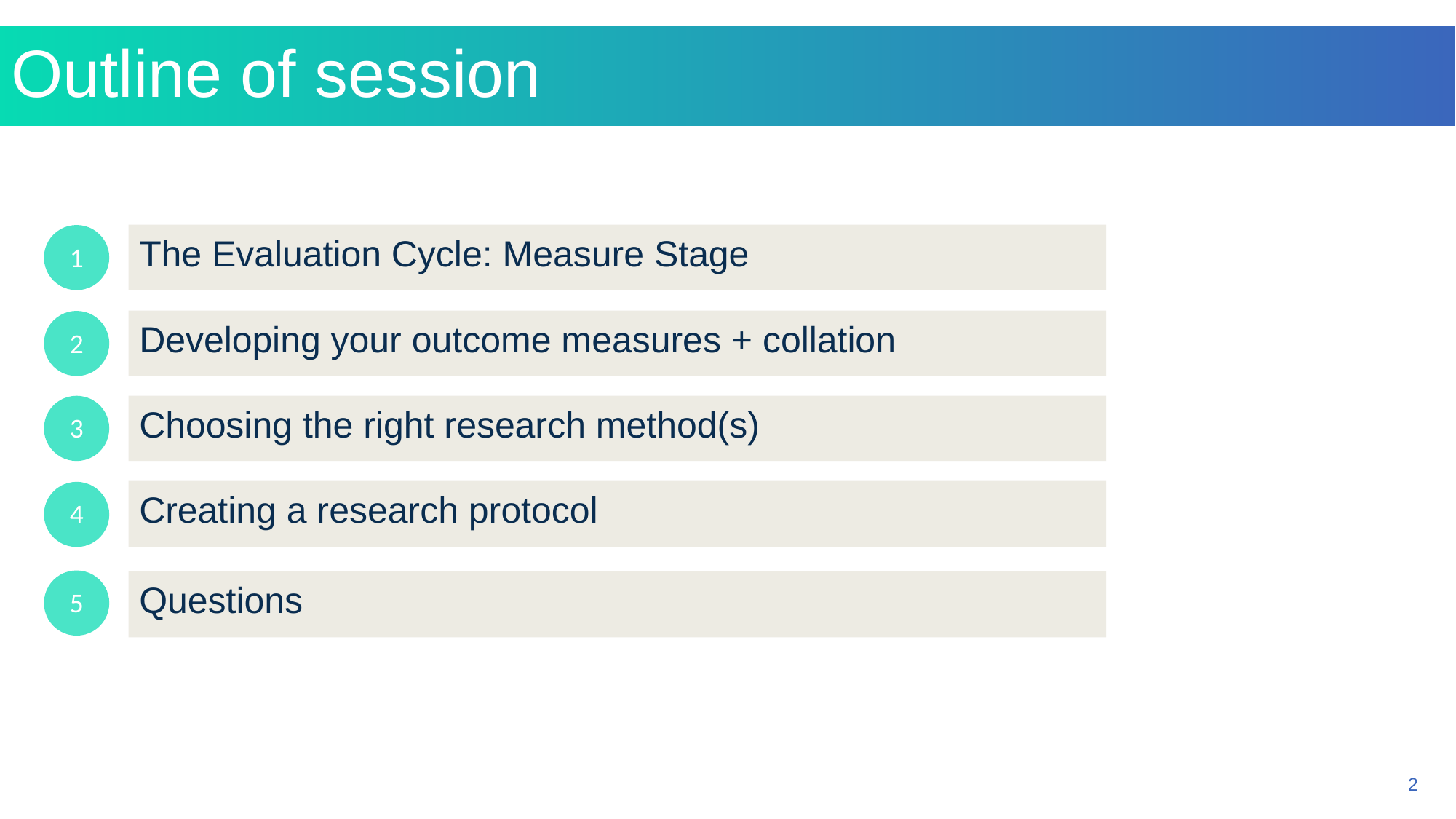

# Outline of session
The Evaluation Cycle: Measure Stage
1
Developing your outcome measures + collation

2
3
Choosing the right research method(s)
Creating a research protocol

4
5
Questions

2